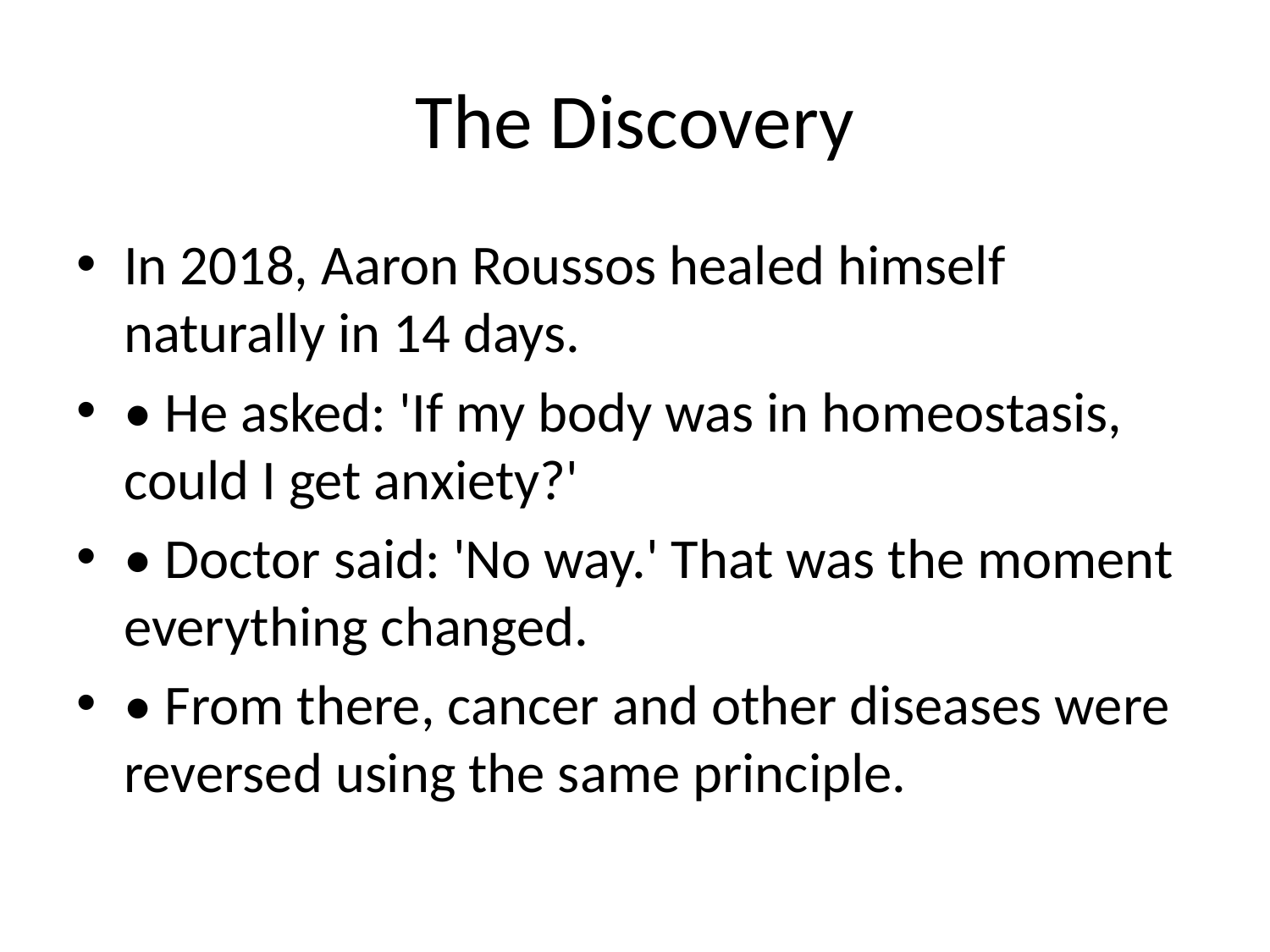

# The Discovery
In 2018, Aaron Roussos healed himself naturally in 14 days.
• He asked: 'If my body was in homeostasis, could I get anxiety?'
• Doctor said: 'No way.' That was the moment everything changed.
• From there, cancer and other diseases were reversed using the same principle.